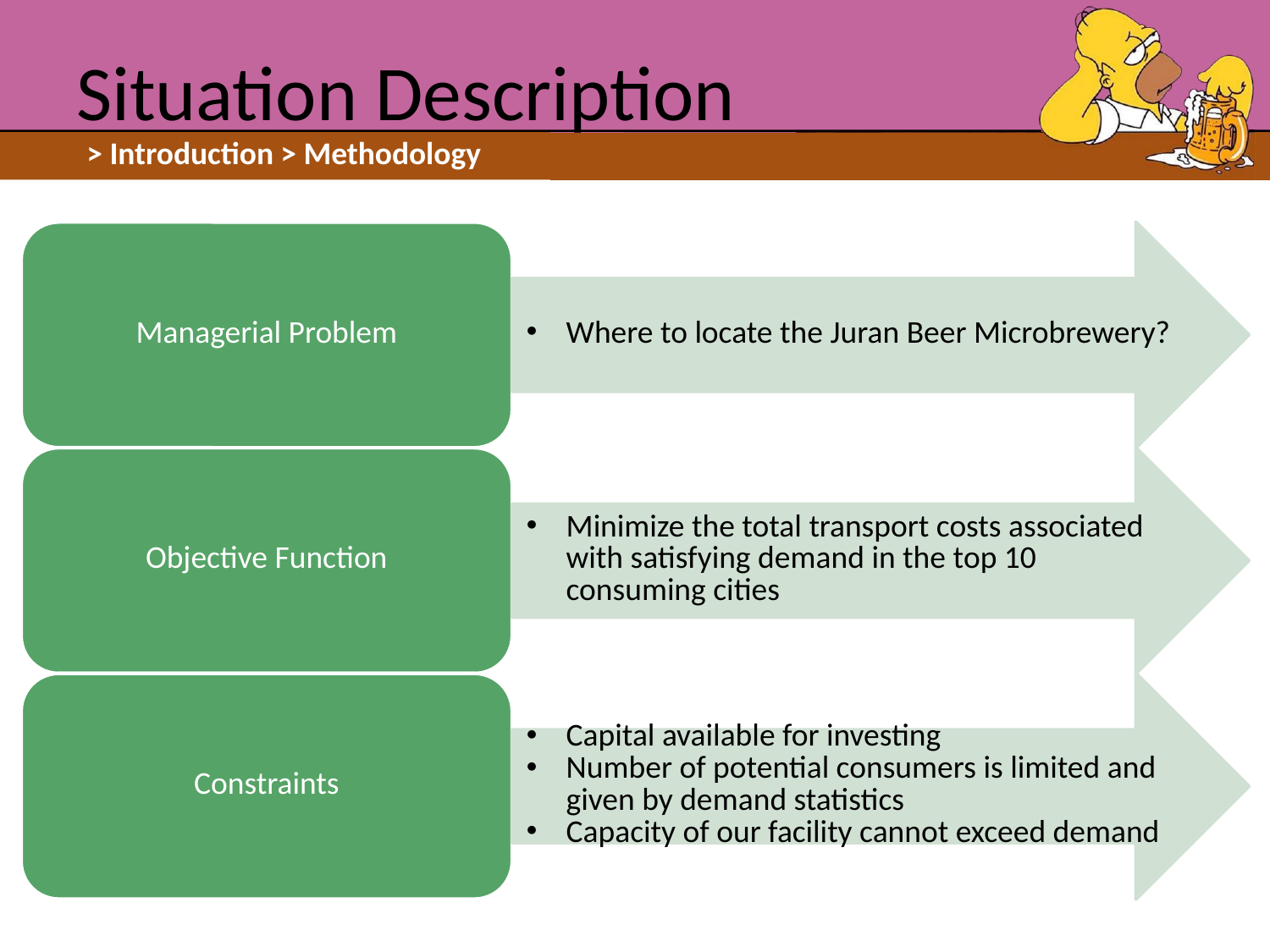

# Situation Description
Managerial Problem
Where to locate the Juran Beer Microbrewery?
Objective Function
Minimize the total transport costs associated with satisfying demand in the top 10 consuming cities
Constraints
Capital available for investing
Number of potential consumers is limited and given by demand statistics
Capacity of our facility cannot exceed demand